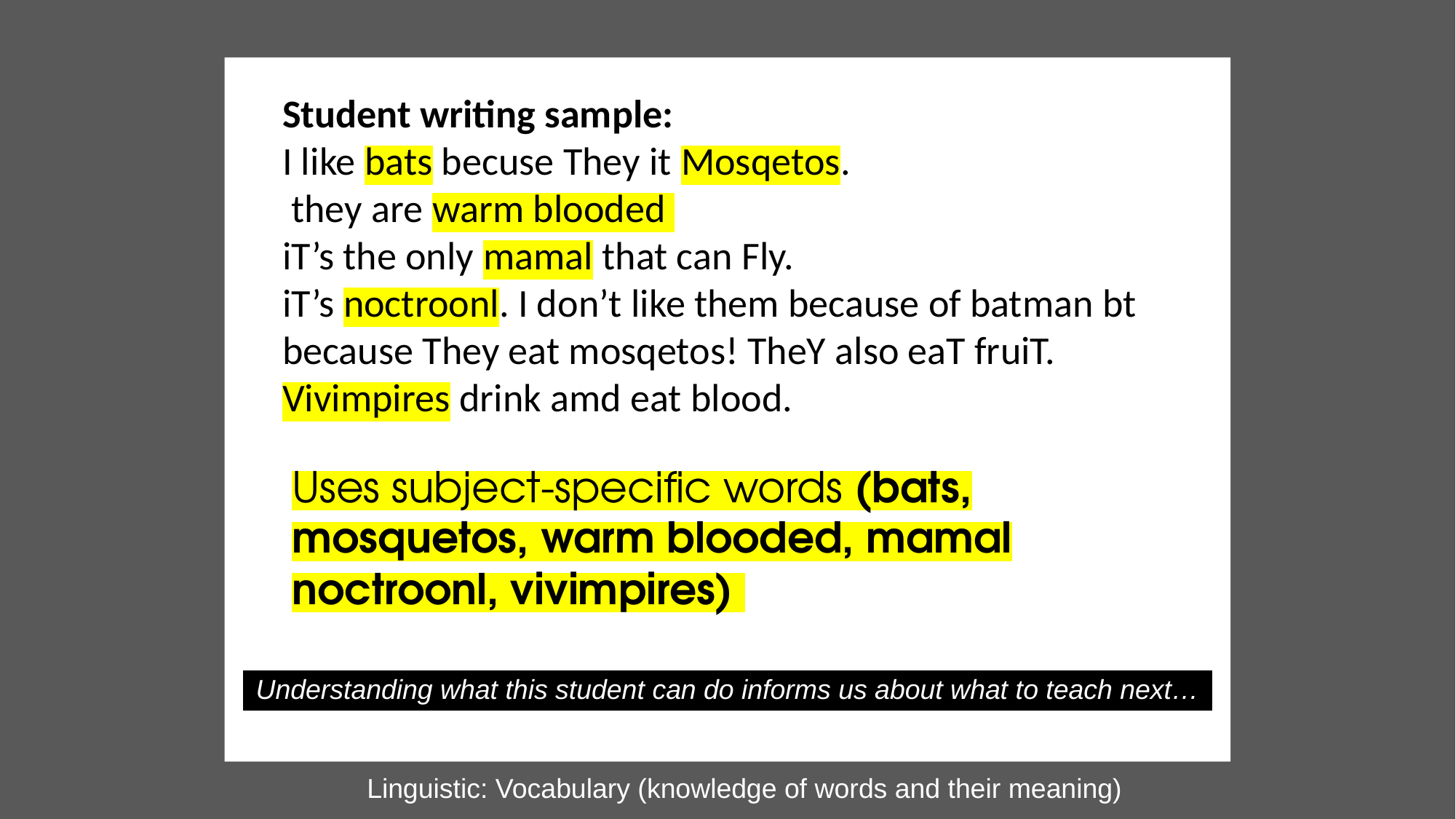

Student writing sample:
I like bats becuse They it Mosqetos.
 they are warm blooded
iT’s the only mamal that can Fly.
iT’s noctroonl. I don’t like them because of batman bt because They eat mosqetos! TheY also eaT fruiT. Vivimpires drink amd eat blood.
Uses subject-specific words (bats, mosquetos, warm blooded, mamal noctroonl, vivimpires)
Understanding what this student can do informs us about what to teach next…
Linguistic: Vocabulary (knowledge of words and their meaning)